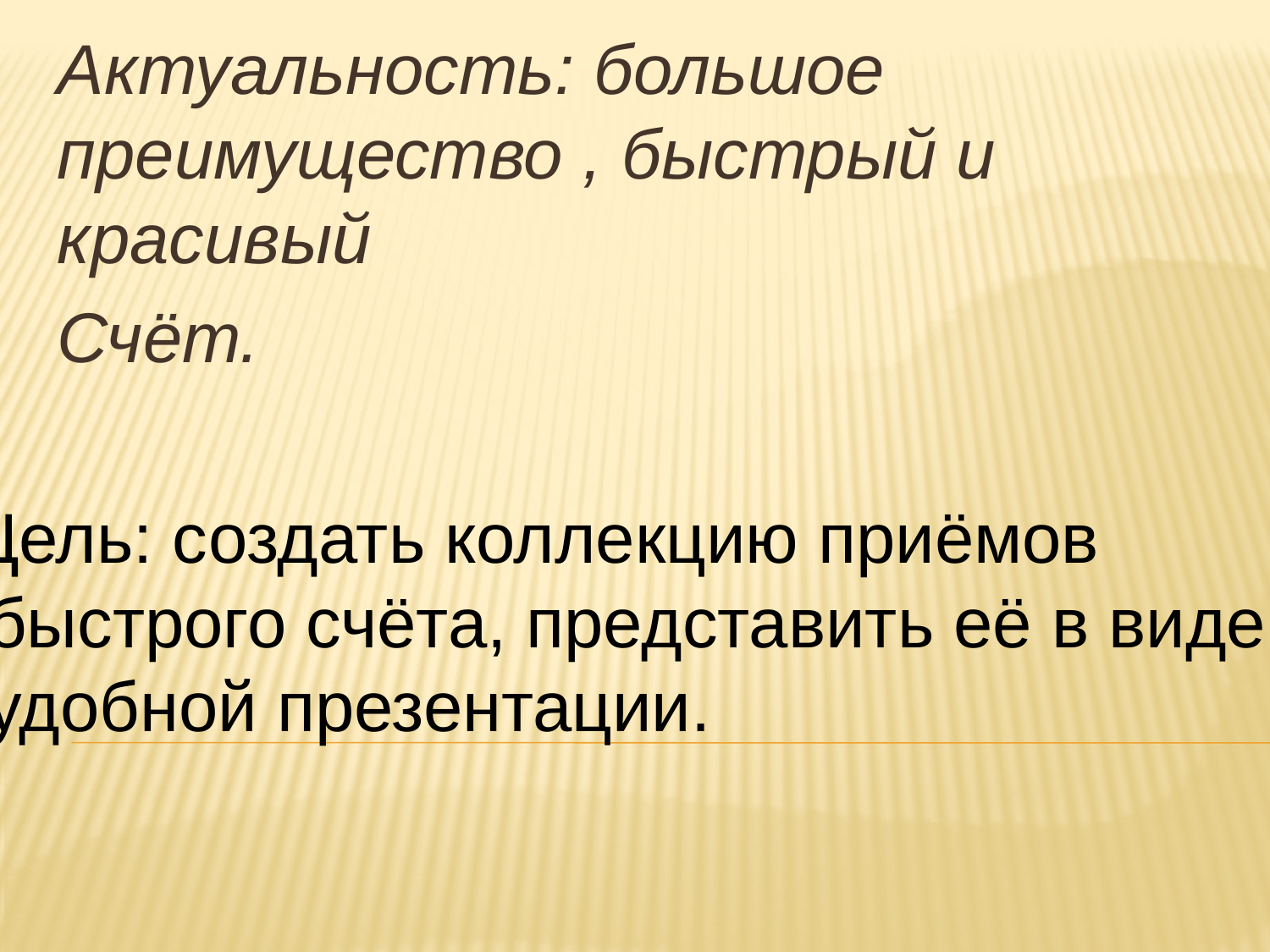

Актуальность: большое преимущество , быстрый и красивый
Счёт.
Цель: создать коллекцию приёмов
 быстрого счёта, представить её в виде
 удобной презентации.